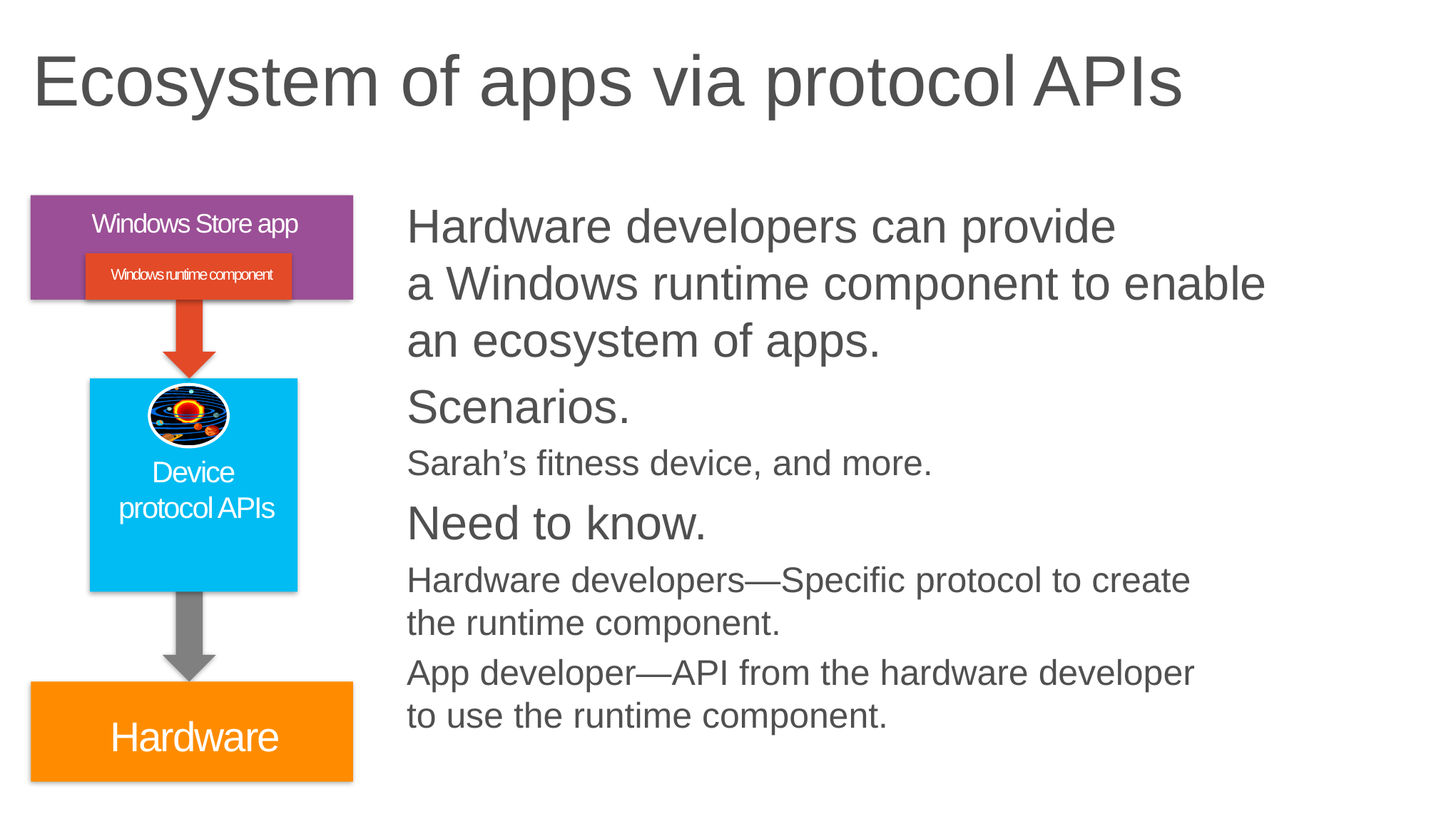

# Ecosystem of apps via protocol APIs
Windows Store app

Hardware developers can provide
a Windows runtime component to enable
an ecosystem of apps.
Scenarios.
Sarah’s fitness device, and more.
Need to know.
Hardware developers—Specific protocol to create
the runtime component.
App developer—API from the hardware developer
to use the runtime component.
Windows runtime component

Device
protocol APIs

Hardware